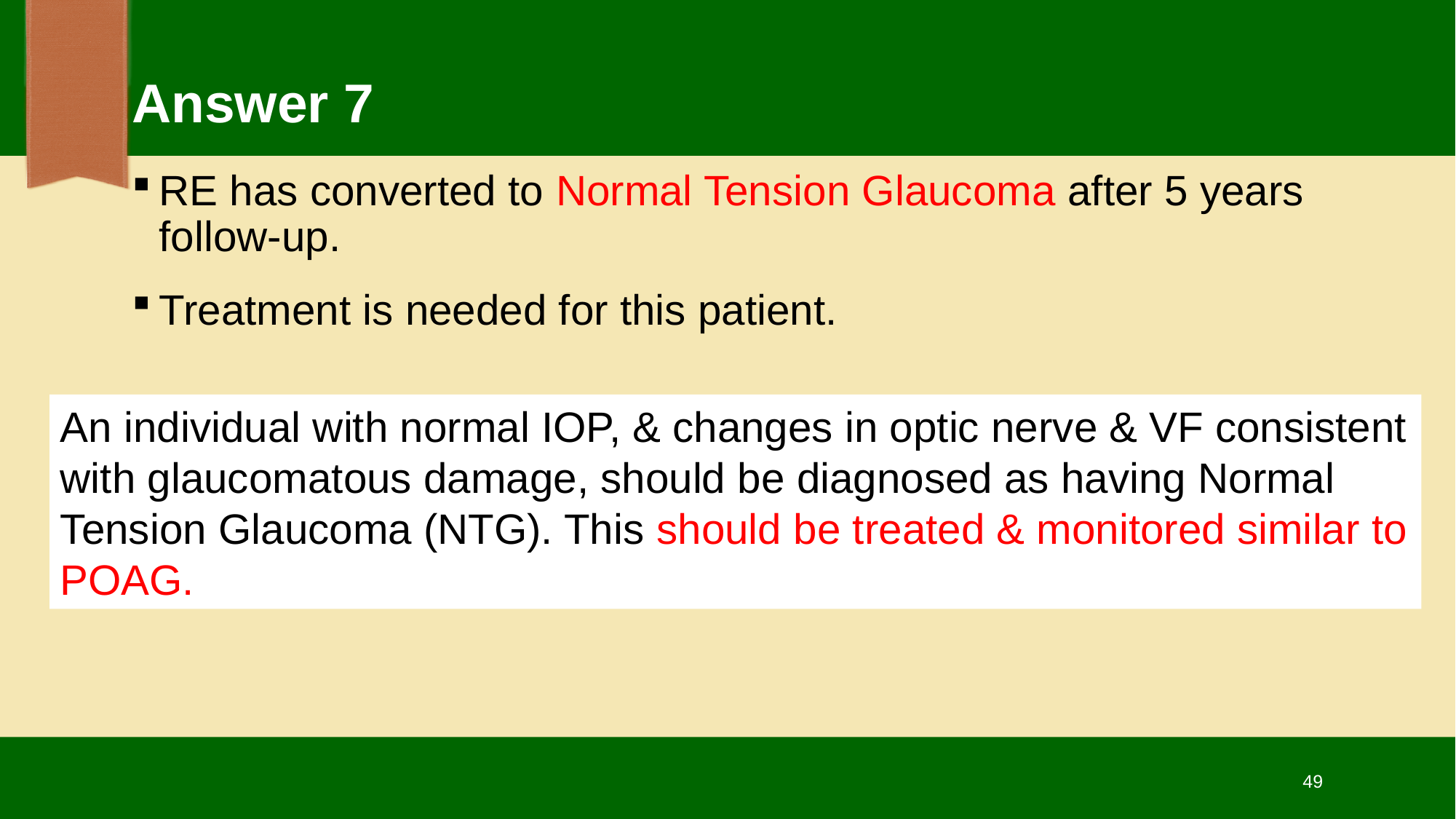

# Answer 7
RE has converted to Normal Tension Glaucoma after 5 years follow-up.
Treatment is needed for this patient.

An individual with normal IOP, & changes in optic nerve & VF consistent with glaucomatous damage, should be diagnosed as having Normal Tension Glaucoma (NTG). This should be treated & monitored similar to POAG.
49